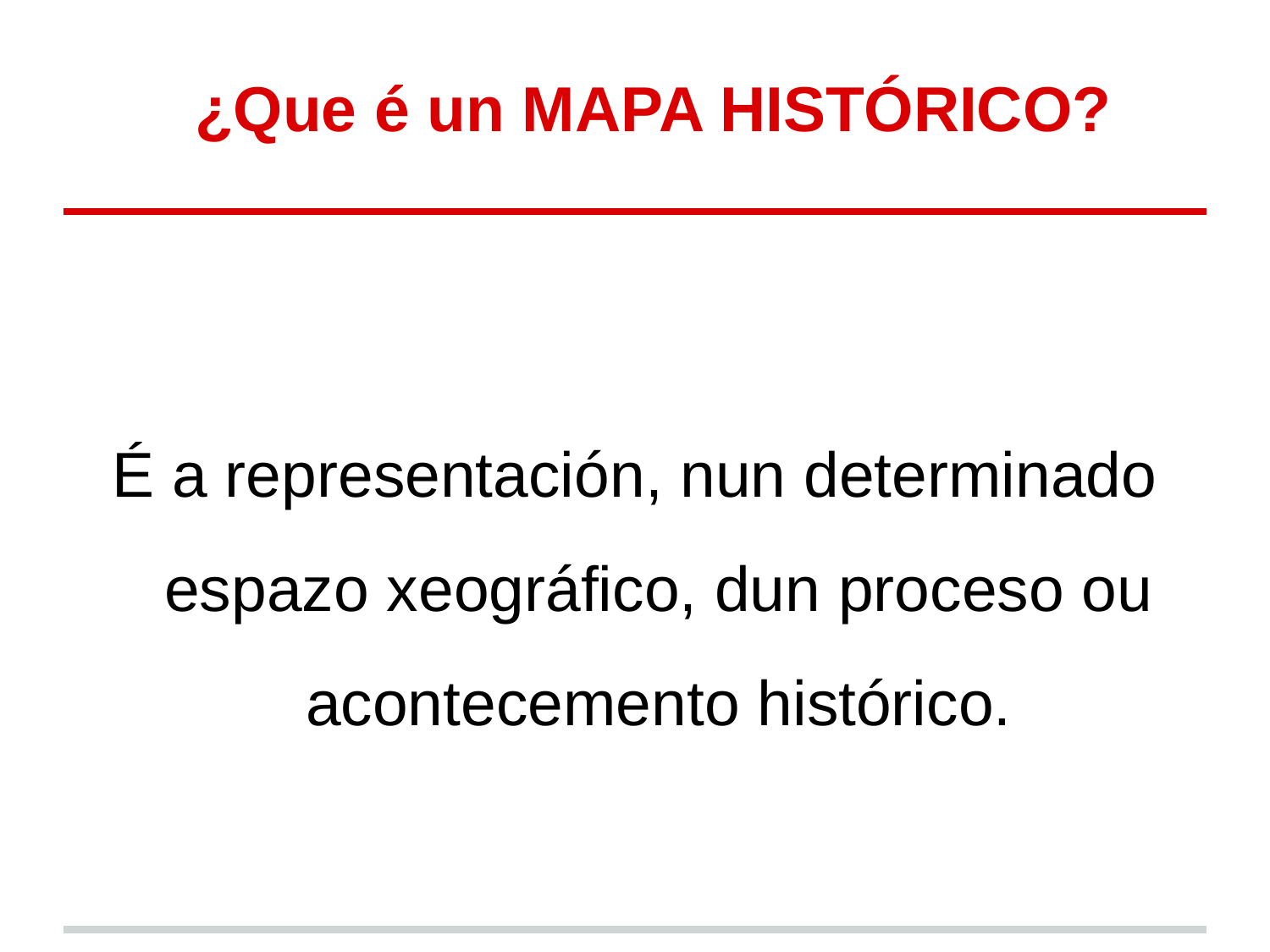

# ¿Que é un MAPA HISTÓRICO?
É a representación, nun determinado espazo xeográfico, dun proceso ou acontecemento histórico.